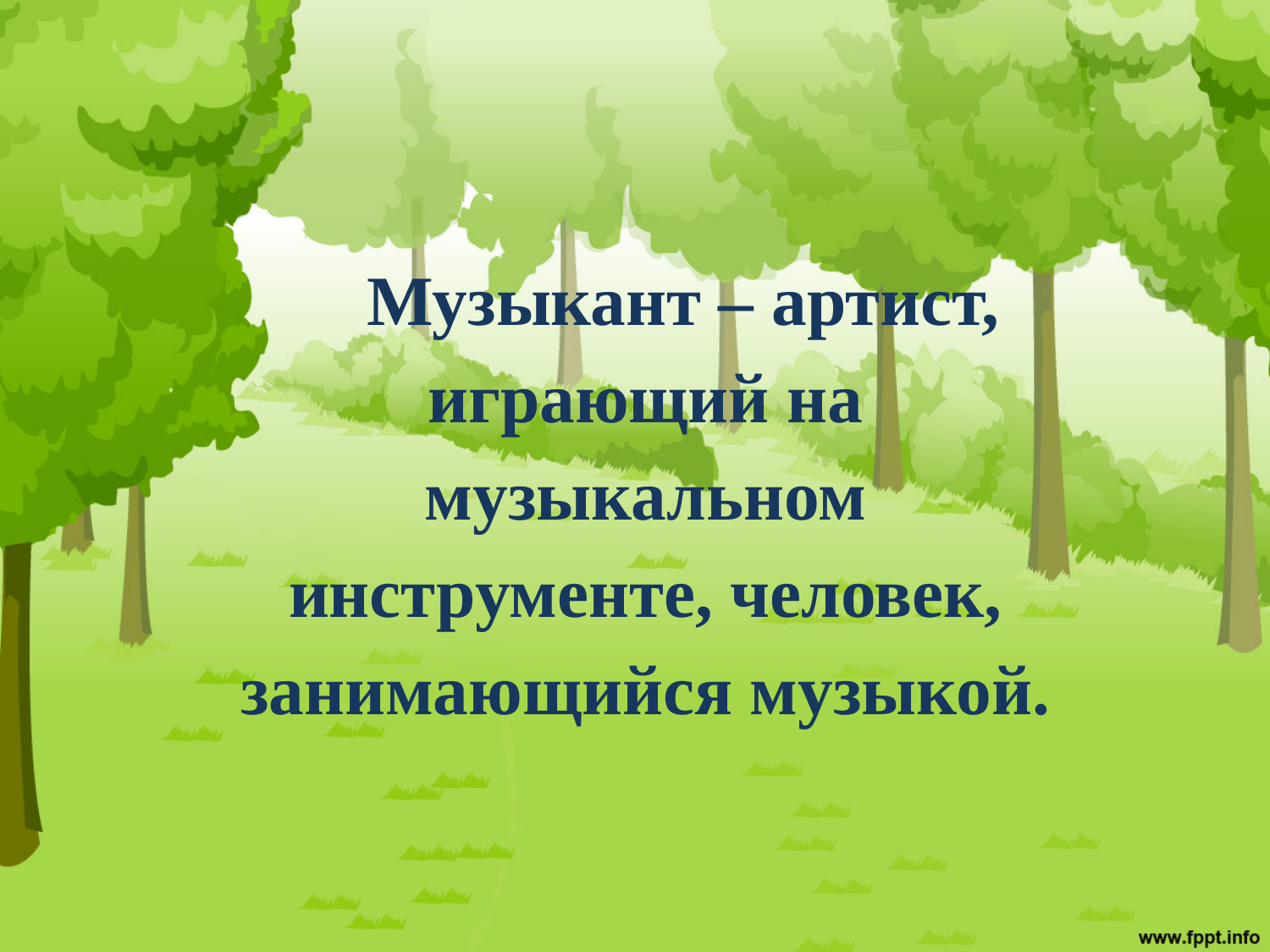

Музыкант – артист, играющий на музыкальном инструменте, человек, занимающийся музыкой.